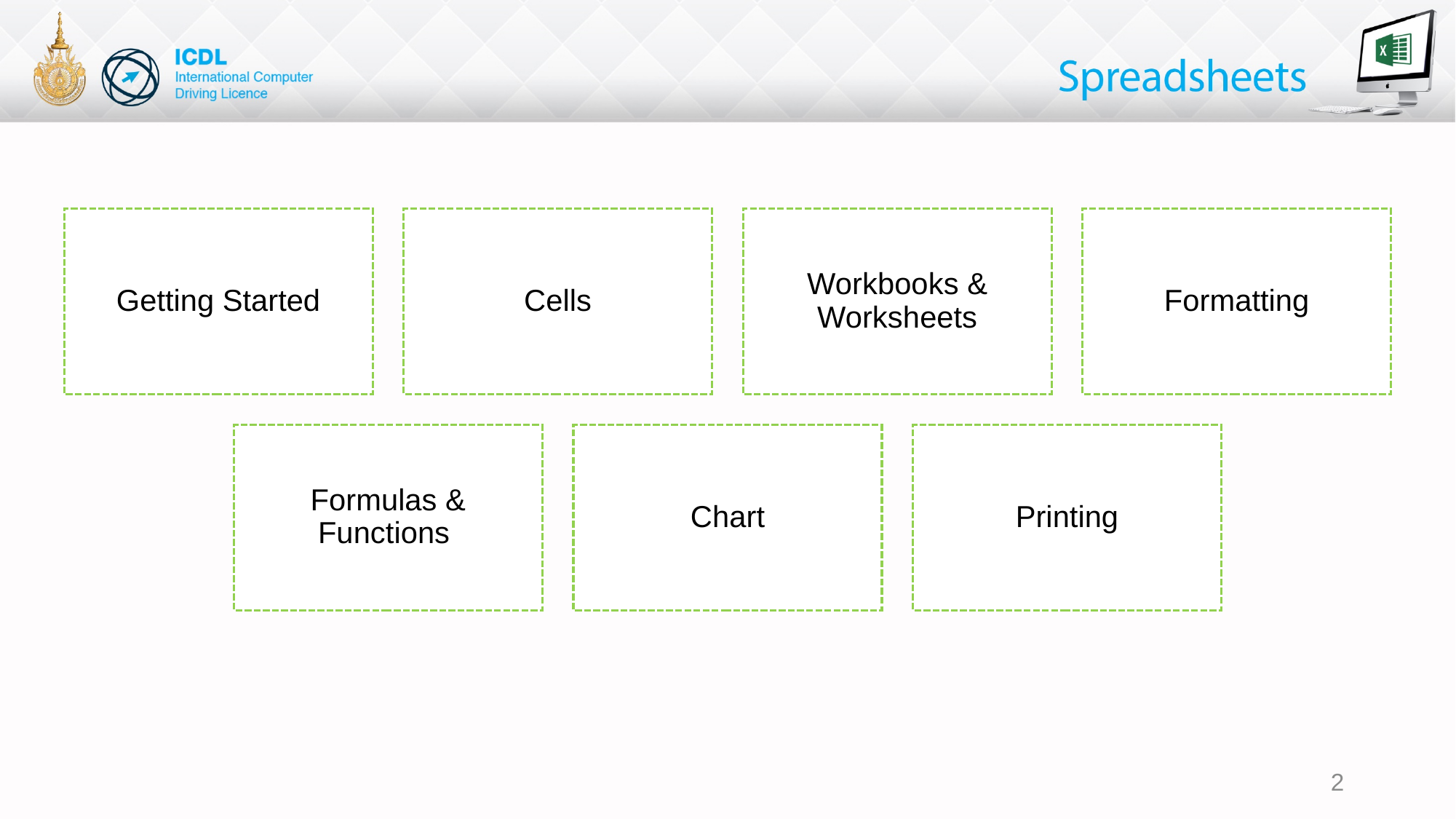

Getting Started
Cells
Workbooks & Worksheets
Formatting
Formulas & Functions
Chart
Printing
2